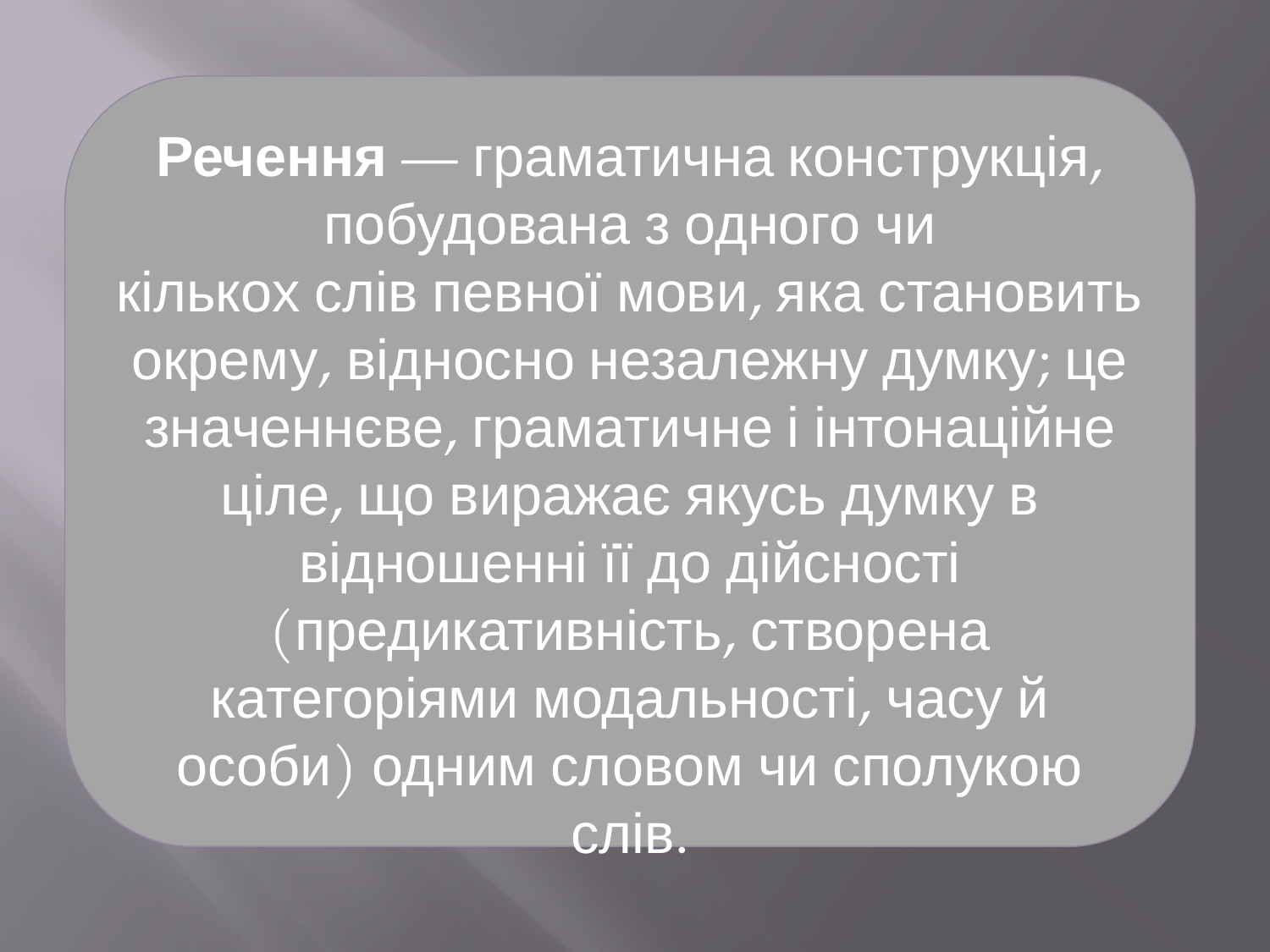

Речення — граматична конструкція, побудована з одного чи кількох слів певної мови, яка становить окрему, відносно незалежну думку; це значеннєве, граматичне і інтонаційне ціле, що виражає якусь думку в відношенні її до дійсності (предикативність, створена категоріями модальності, часу й особи) одним словом чи сполукою слів.